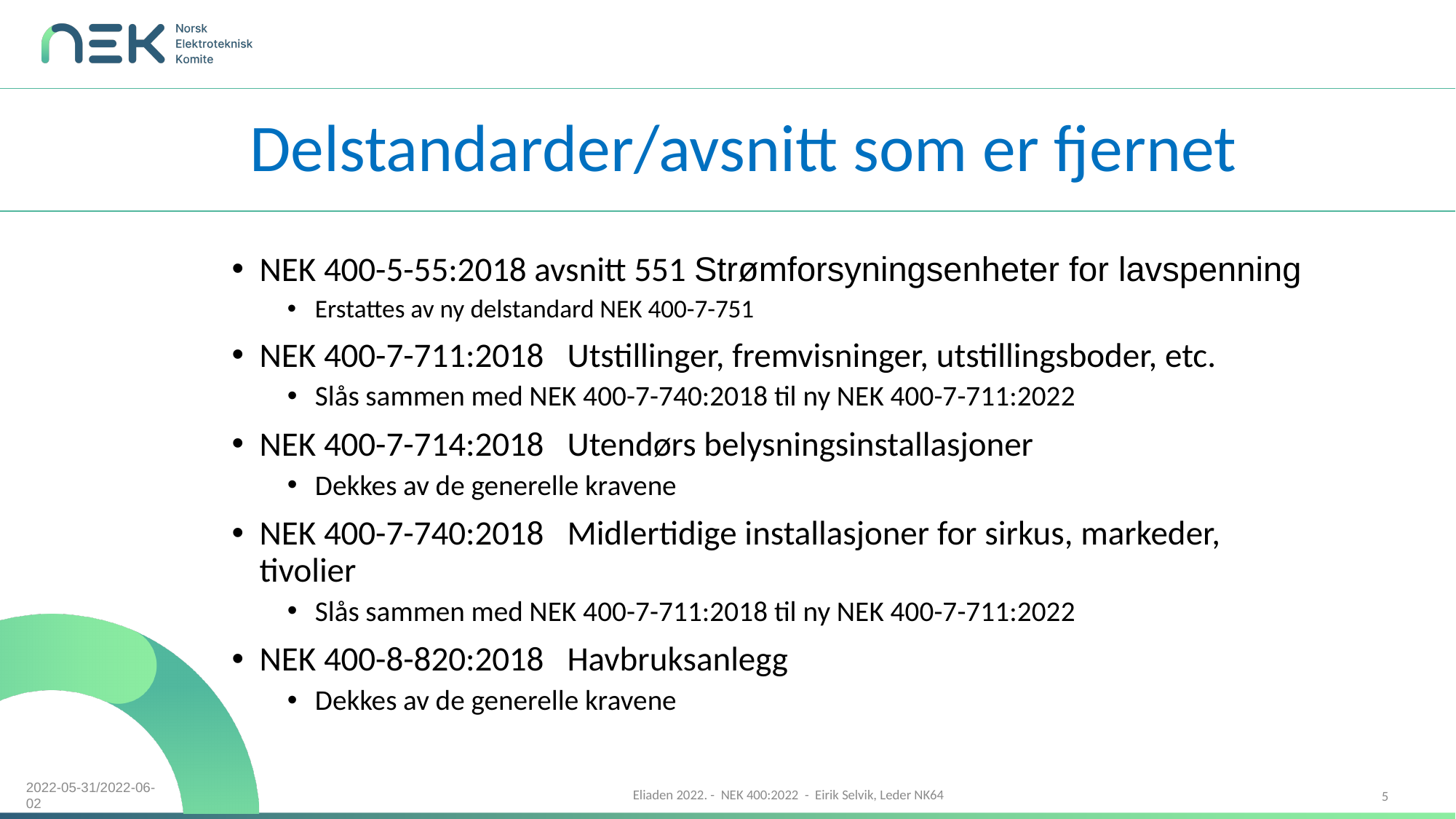

# Delstandarder/avsnitt som er fjernet
NEK 400-5-55:2018 avsnitt 551 Strømforsyningsenheter for lavspenning
Erstattes av ny delstandard NEK 400-7-751
NEK 400-7-711:2018	Utstillinger, fremvisninger, utstillingsboder, etc.
Slås sammen med NEK 400-7-740:2018 til ny NEK 400-7-711:2022
NEK 400-7-714:2018 	Utendørs belysningsinstallasjoner
Dekkes av de generelle kravene
NEK 400-7-740:2018	Midlertidige installasjoner for sirkus, markeder, tivolier
Slås sammen med NEK 400-7-711:2018 til ny NEK 400-7-711:2022
NEK 400-8-820:2018	Havbruksanlegg
Dekkes av de generelle kravene
5
2022-05-31/2022-06-02
Eliaden 2022. -  NEK 400:2022  -  Eirik Selvik, Leder NK64